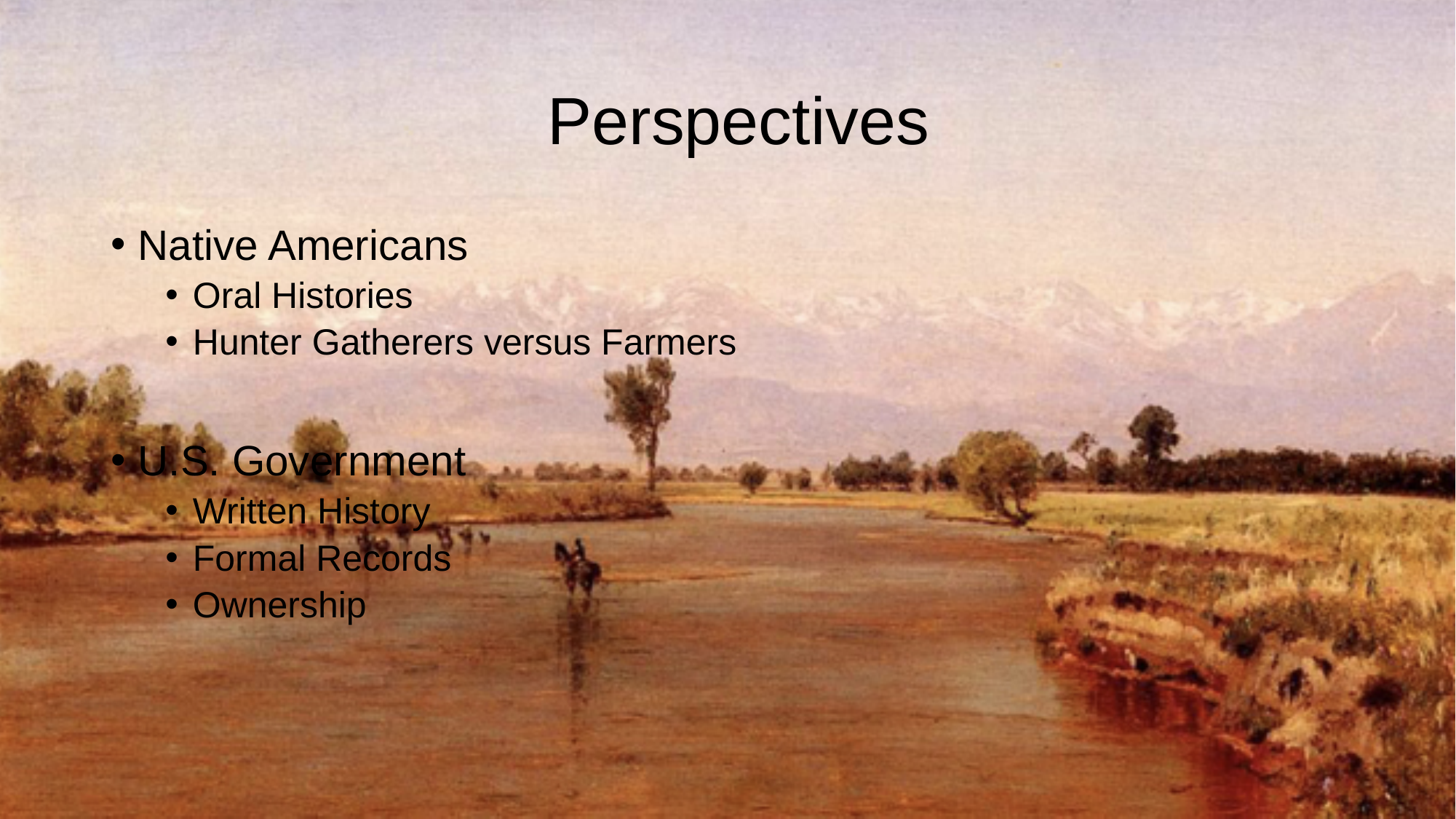

# Perspectives
Native Americans
Oral Histories
Hunter Gatherers versus Farmers

U.S. Government
Written History
Formal Records
Ownership